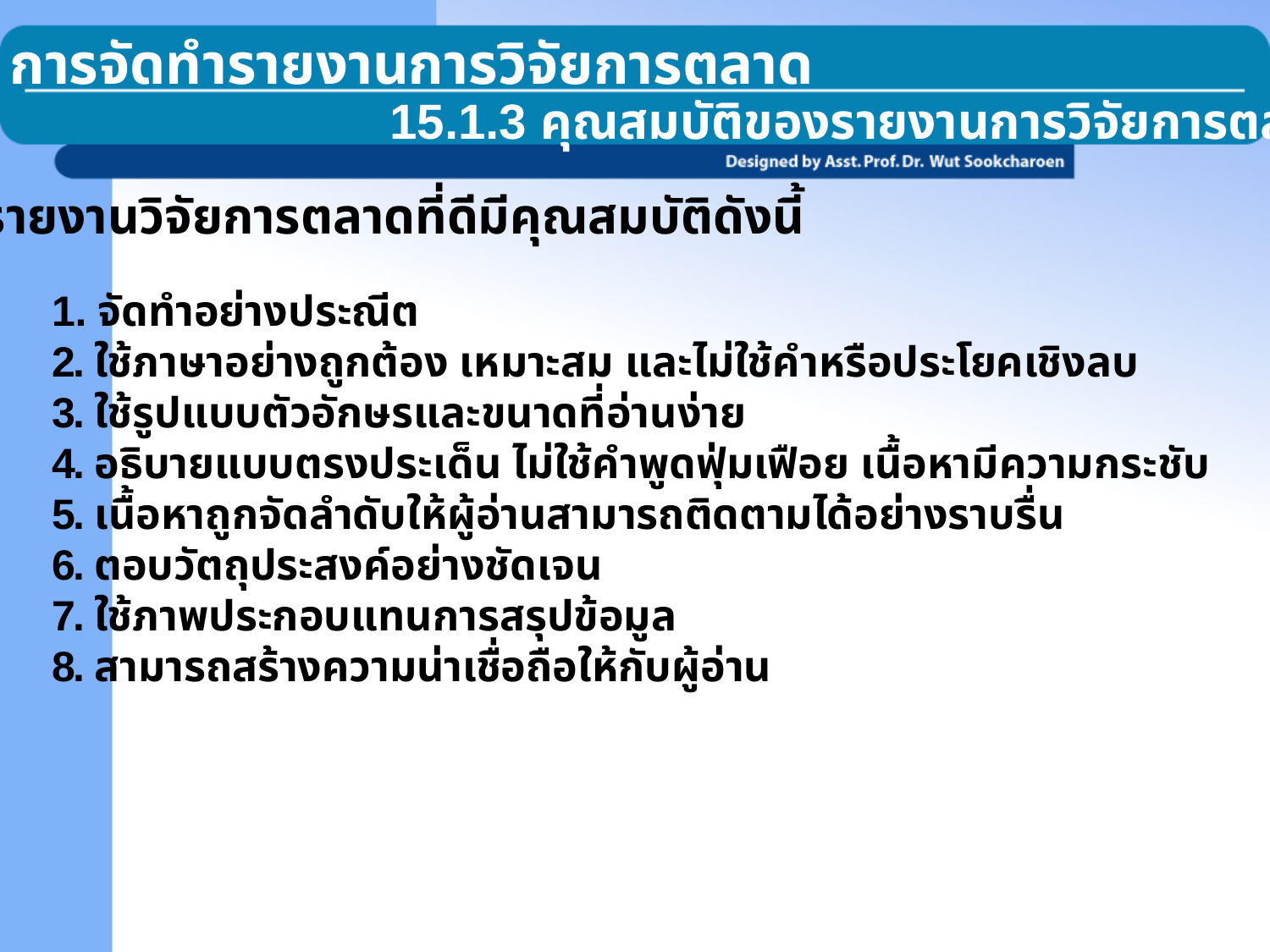

15.1 การจัดทำรายงานการวิจัยการตลาด
15.1.3 คุณสมบัติของรายงานการวิจัยการตลาดที่ดี
รายงานวิจัยการตลาดที่ดีมีคุณสมบัติดังนี้
 จัดทำอย่างประณีต
 ใช้ภาษาอย่างถูกต้อง เหมาะสม และไม่ใช้คำหรือประโยคเชิงลบ
 ใช้รูปแบบตัวอักษรและขนาดที่อ่านง่าย
 อธิบายแบบตรงประเด็น ไม่ใช้คำพูดฟุ่มเฟือย เนื้อหามีความกระชับ
 เนื้อหาถูกจัดลำดับให้ผู้อ่านสามารถติดตามได้อย่างราบรื่น
 ตอบวัตถุประสงค์อย่างชัดเจน
 ใช้ภาพประกอบแทนการสรุปข้อมูล
 สามารถสร้างความน่าเชื่อถือให้กับผู้อ่าน